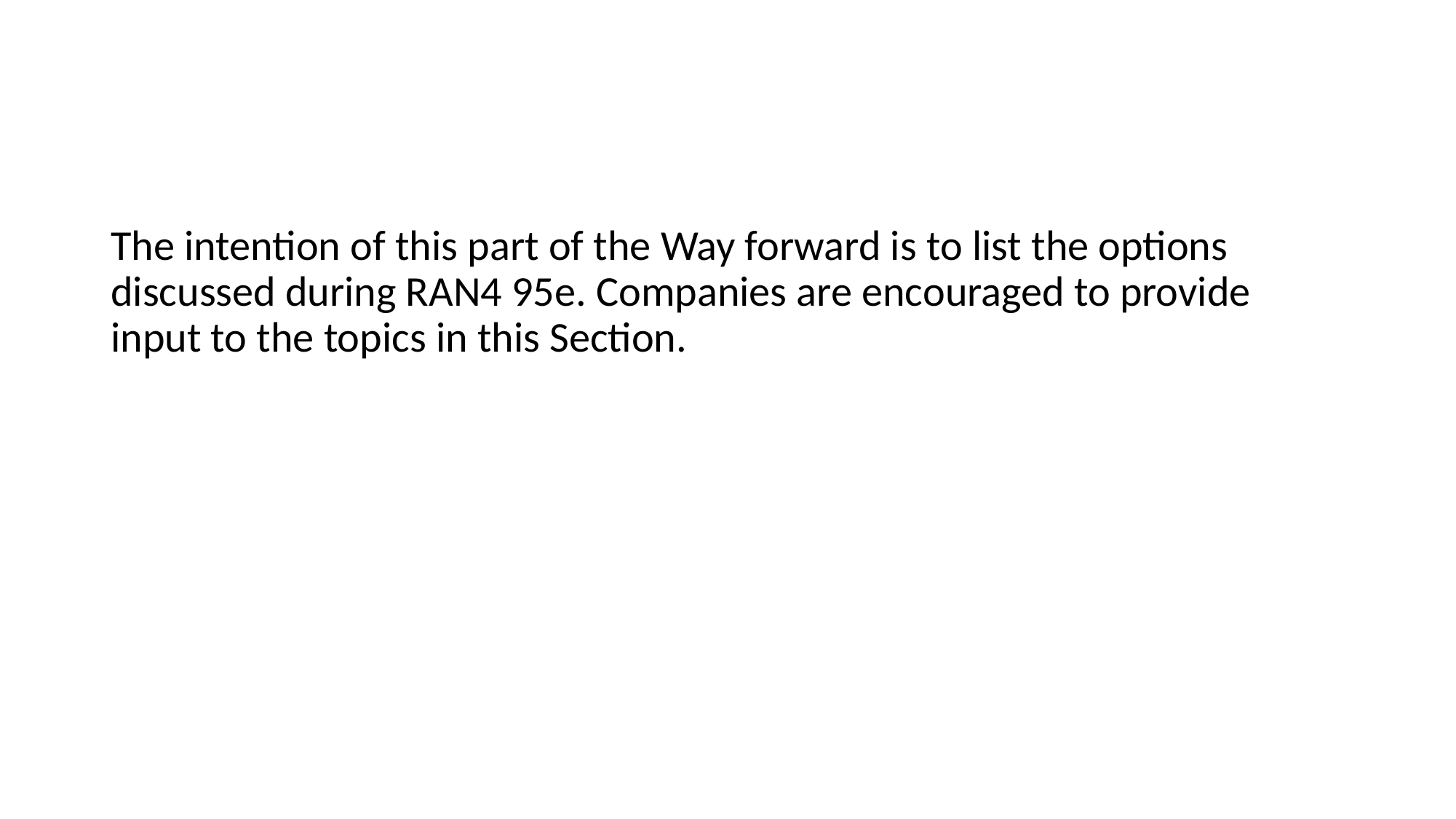

#
The intention of this part of the Way forward is to list the options discussed during RAN4 95e. Companies are encouraged to provide input to the topics in this Section.